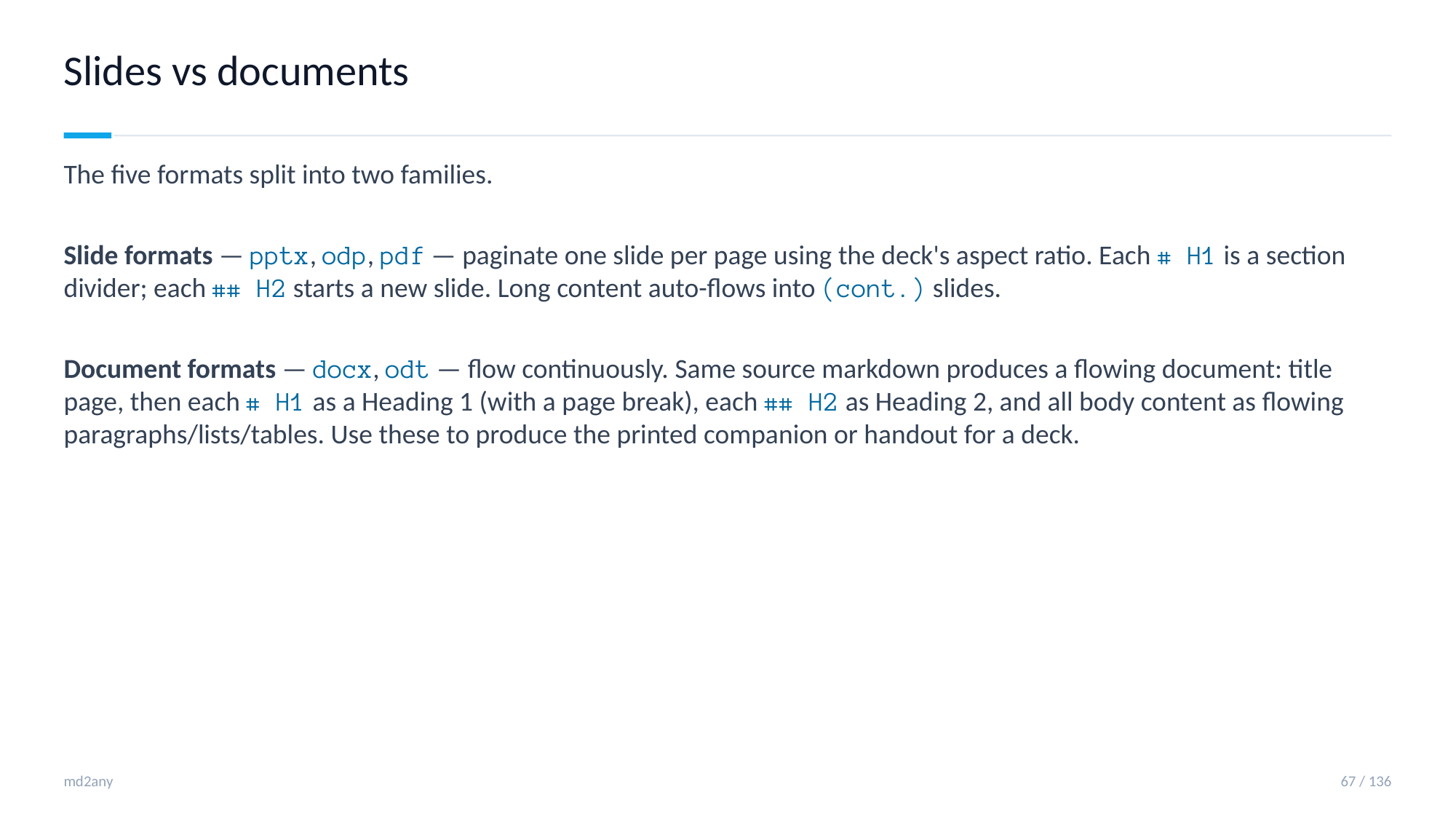

Slides vs documents

The five formats split into two families.
Slide formats — pptx, odp, pdf — paginate one slide per page using the deck's aspect ratio. Each # H1 is a section divider; each ## H2 starts a new slide. Long content auto-flows into (cont.) slides.
Document formats — docx, odt — flow continuously. Same source markdown produces a flowing document: title page, then each # H1 as a Heading 1 (with a page break), each ## H2 as Heading 2, and all body content as flowing paragraphs/lists/tables. Use these to produce the printed companion or handout for a deck.
md2any
67 / 136